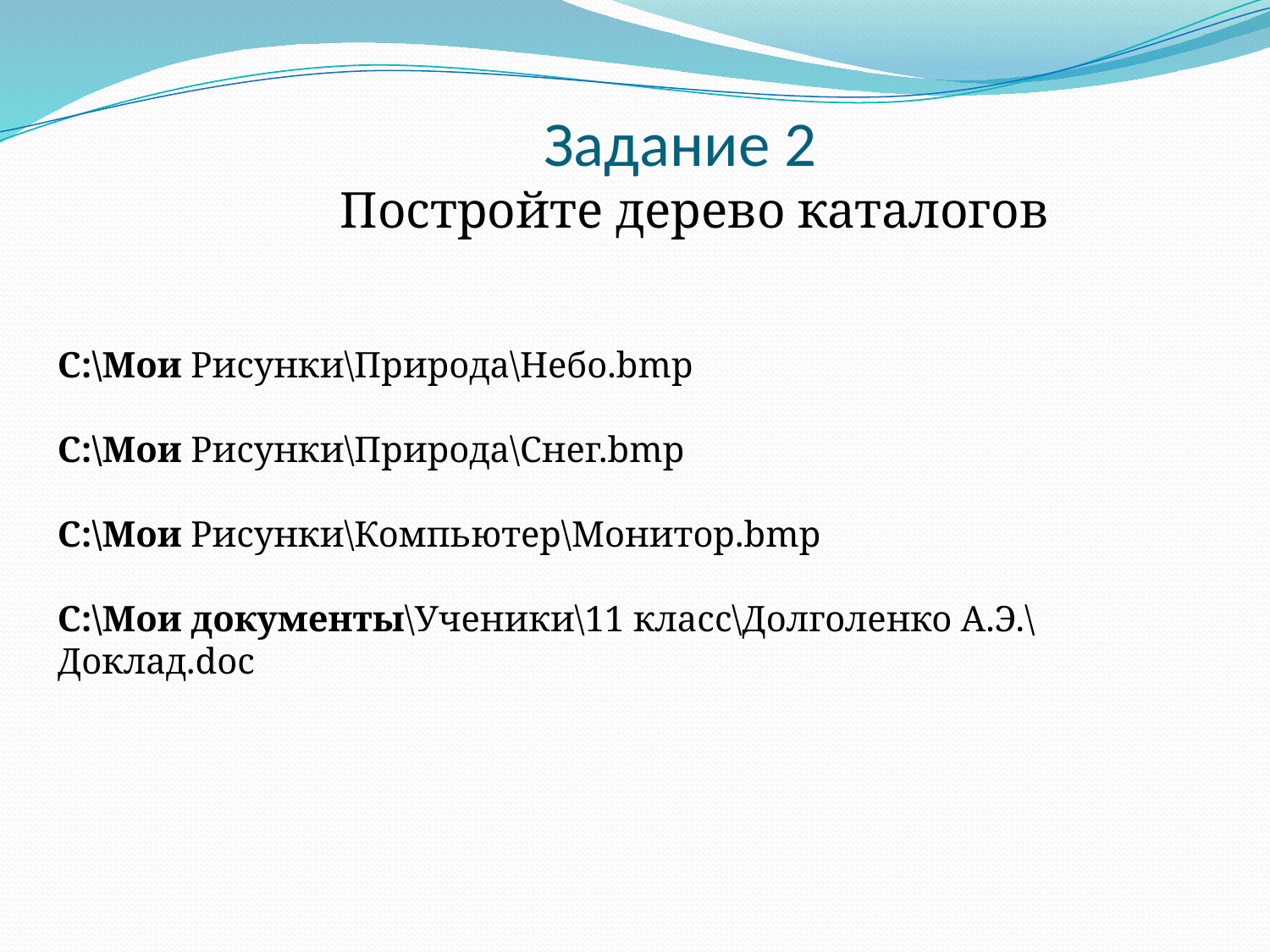

Задание 2
Постройте дерево каталогов

C:\Мои Рисунки\Природа\Небо.bmp
C:\Мои Рисунки\Природа\Снег.bmp
C:\Мои Рисунки\Компьютер\Монитор.bmp
C:\Мои документы\Ученики\11 класс\Долголенко А.Э.\Доклад.doc